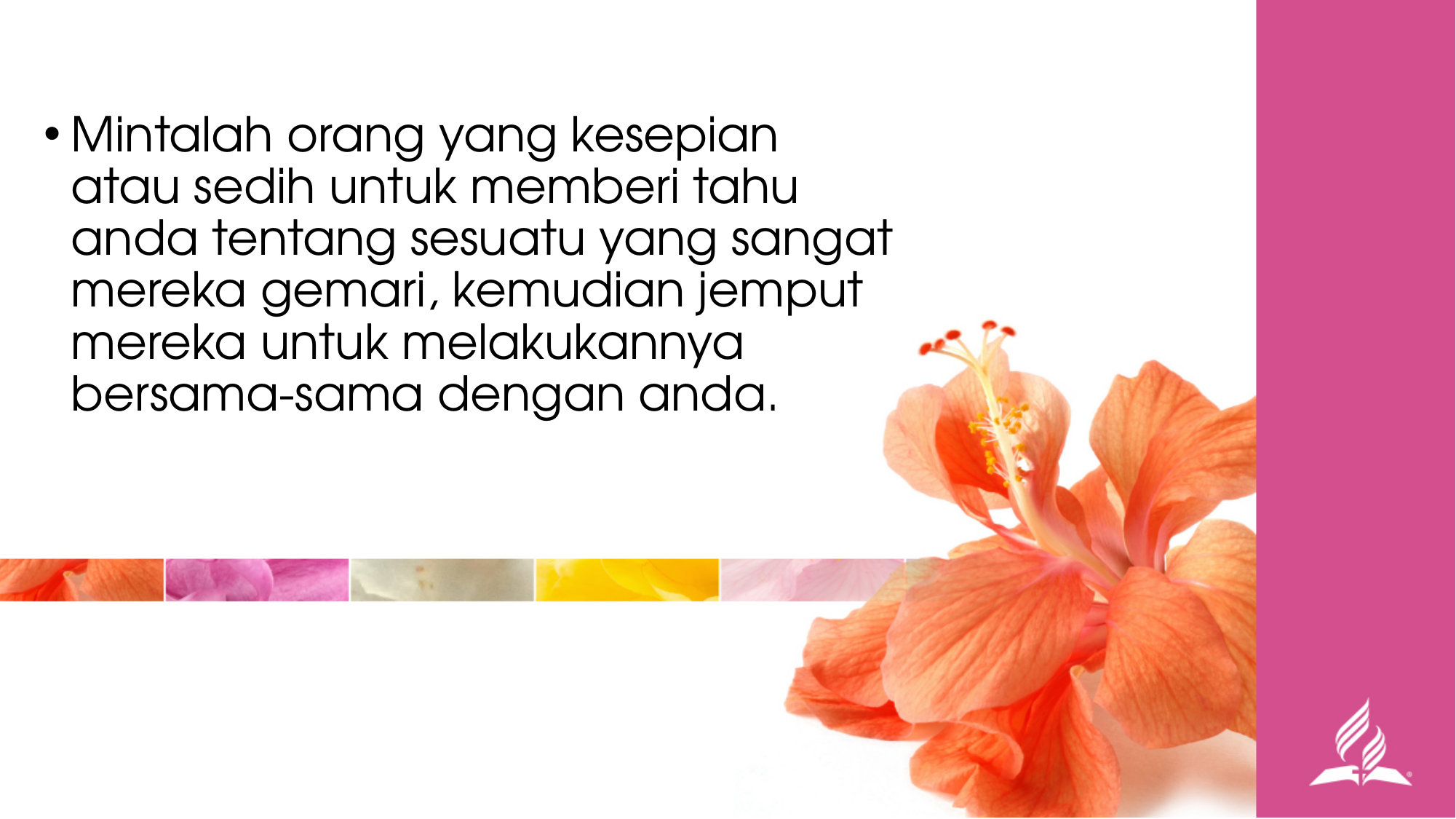

Mintalah orang yang kesepian atau sedih untuk memberi tahu anda tentang sesuatu yang sangat mereka gemari, kemudian jemput mereka untuk melakukannya bersama-sama dengan anda.